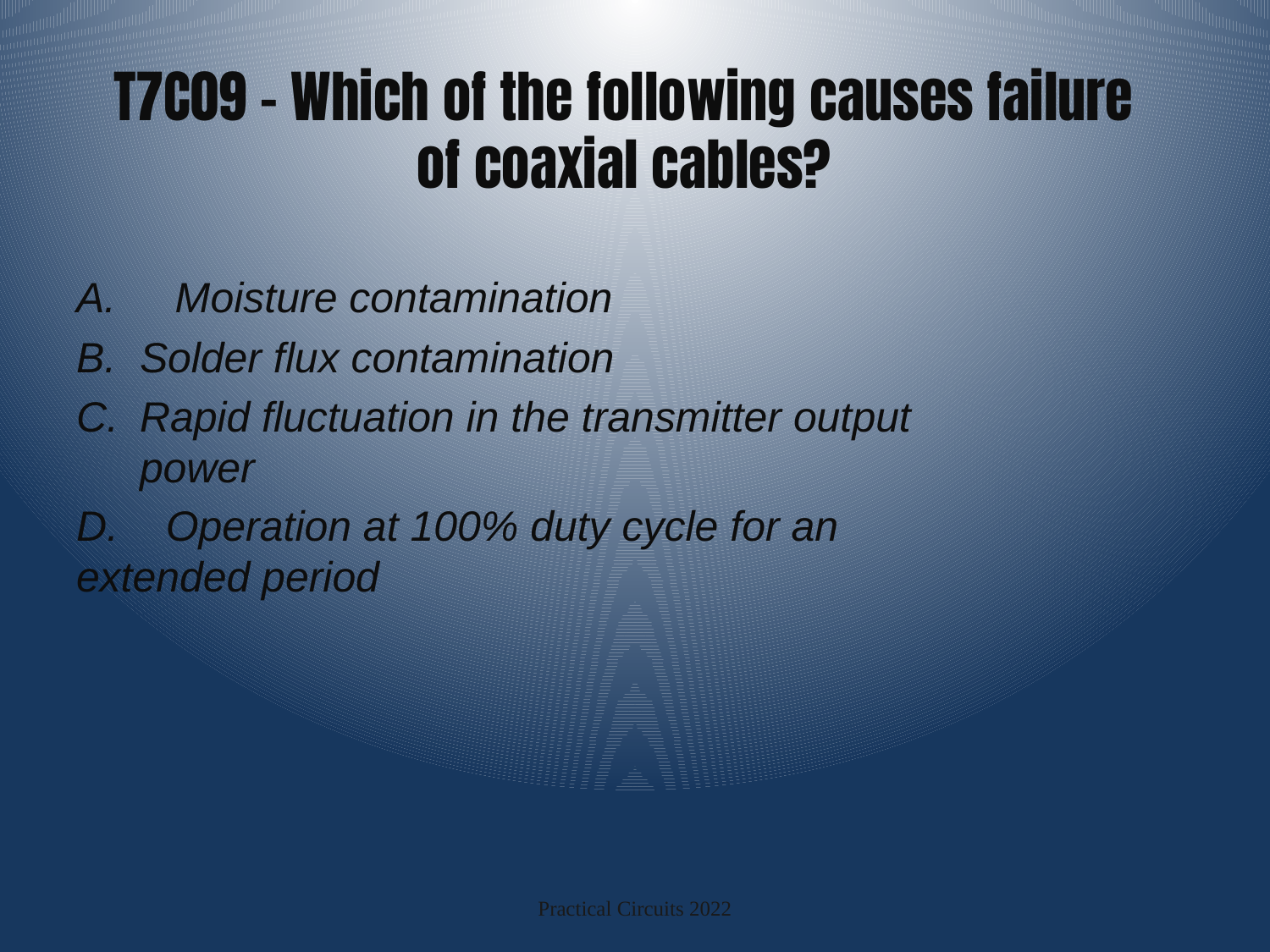

# T7C09 - Which of the following causes failure of coaxial cables?
A.     Moisture contamination
Solder flux contamination
Rapid fluctuation in the transmitter output power
D.    Operation at 100% duty cycle for an extended period

Practical Circuits 2022